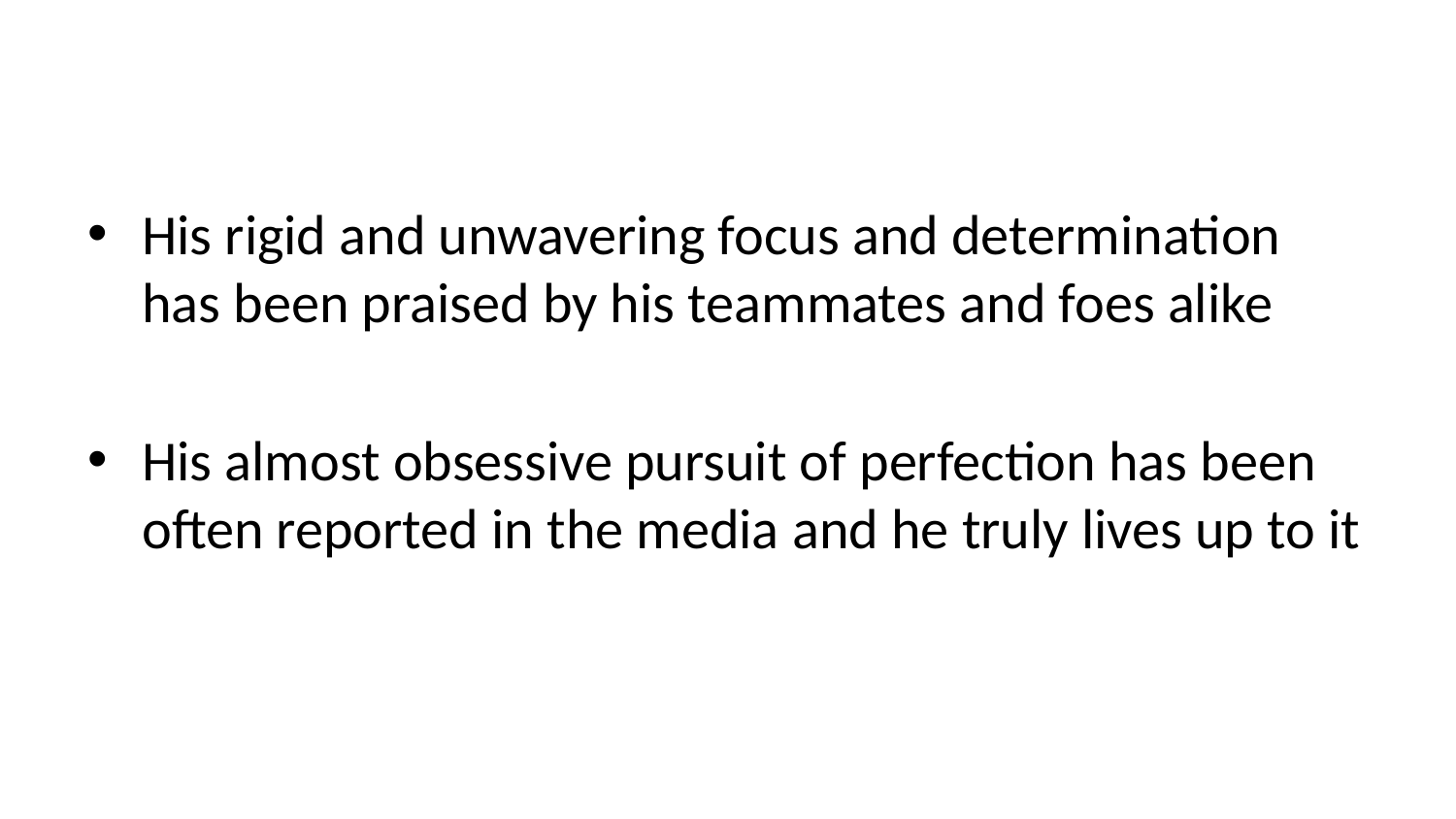

His rigid and unwavering focus and determination has been praised by his teammates and foes alike

His almost obsessive pursuit of perfection has been often reported in the media and he truly lives up to it